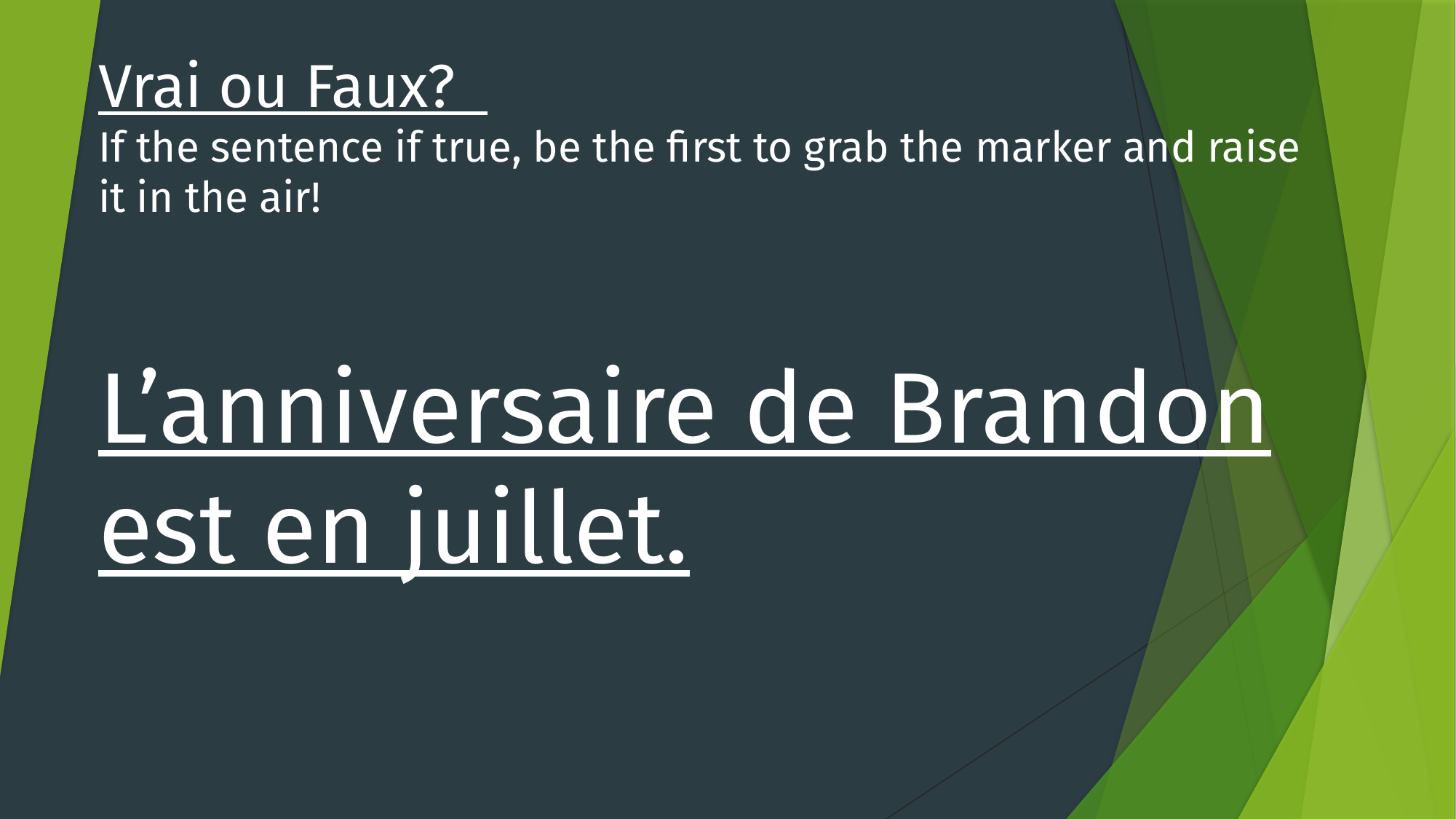

Vrai ou Faux?
If the sentence if true, be the first to grab the marker and raise it in the air!
L’anniversaire de Brandon est en juillet.